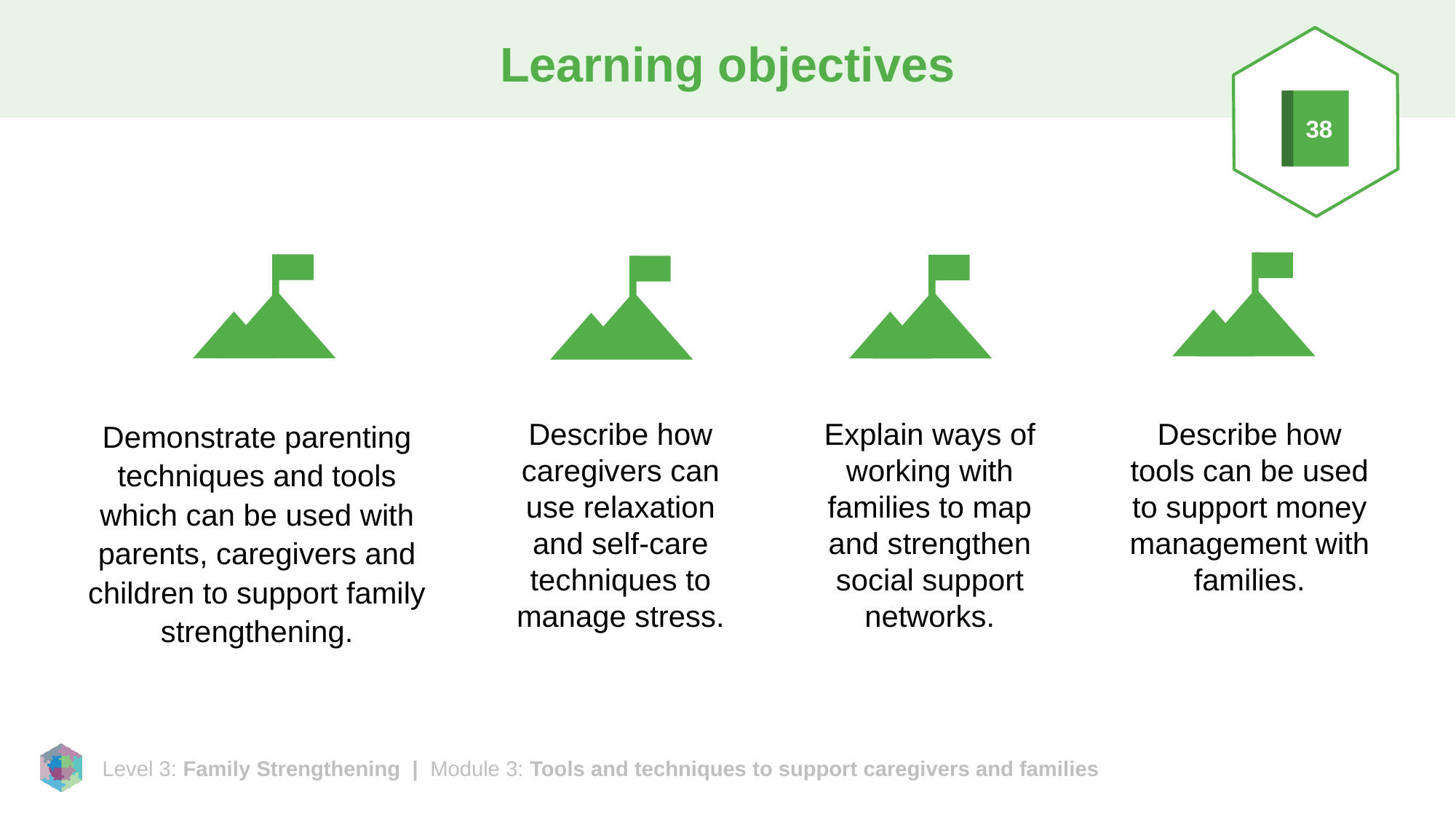

# Learning objectives

38

Demonstrate parenting techniques and tools which can be used with parents, caregivers and children to support family strengthening.
Describe how caregivers can use relaxation and self-care techniques to manage stress.
Explain ways of working with families to map and strengthen social support networks.
Describe how tools can be used to support money management with families.